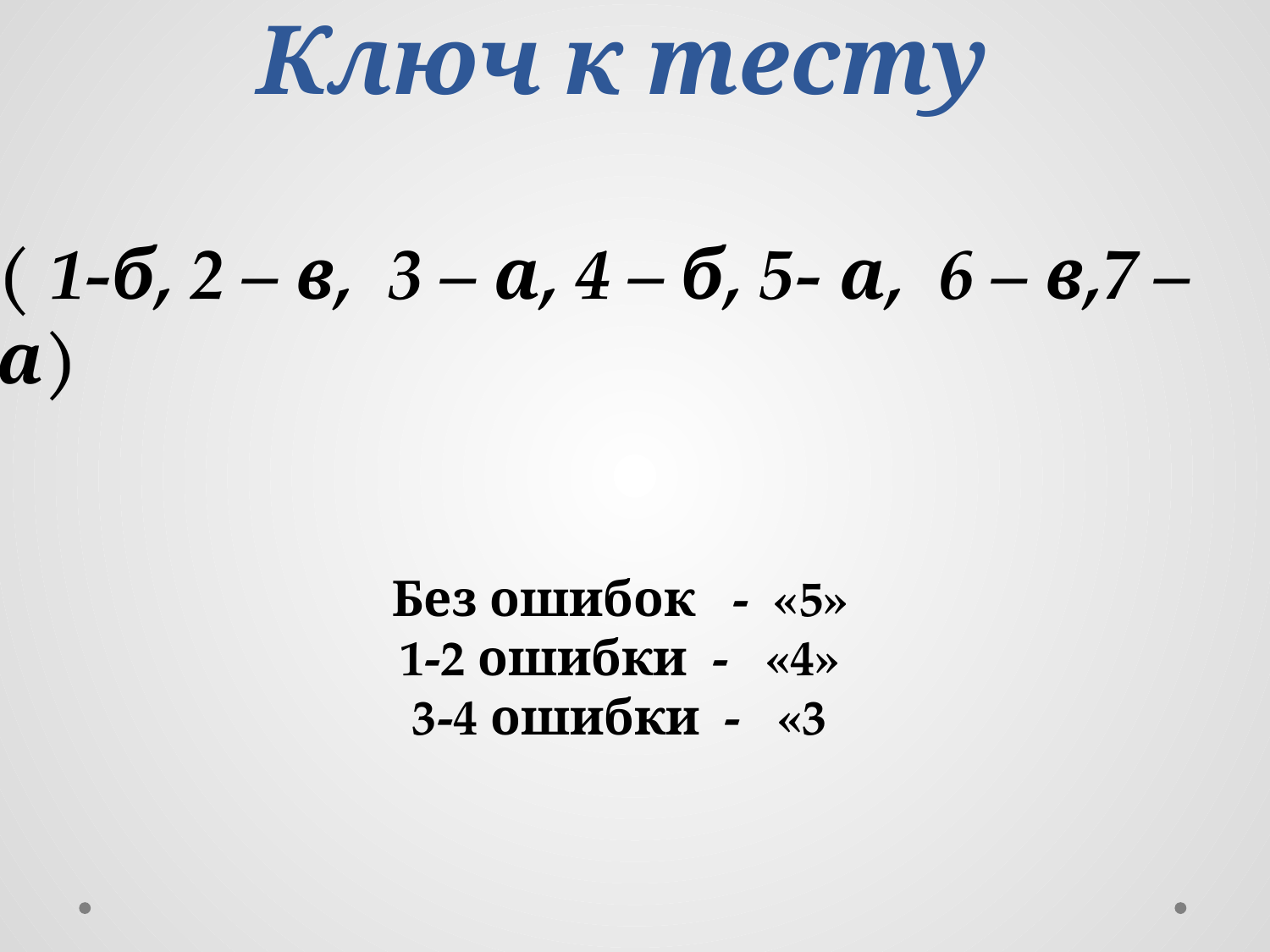

# Ключ к тесту
( 1-б, 2 – в,  3 – а, 4 – б, 5- а,  6 – в,7 – а)

Без ошибок   -  «5»
1-2 ошибки  -   «4»
3-4 ошибки  -   «3